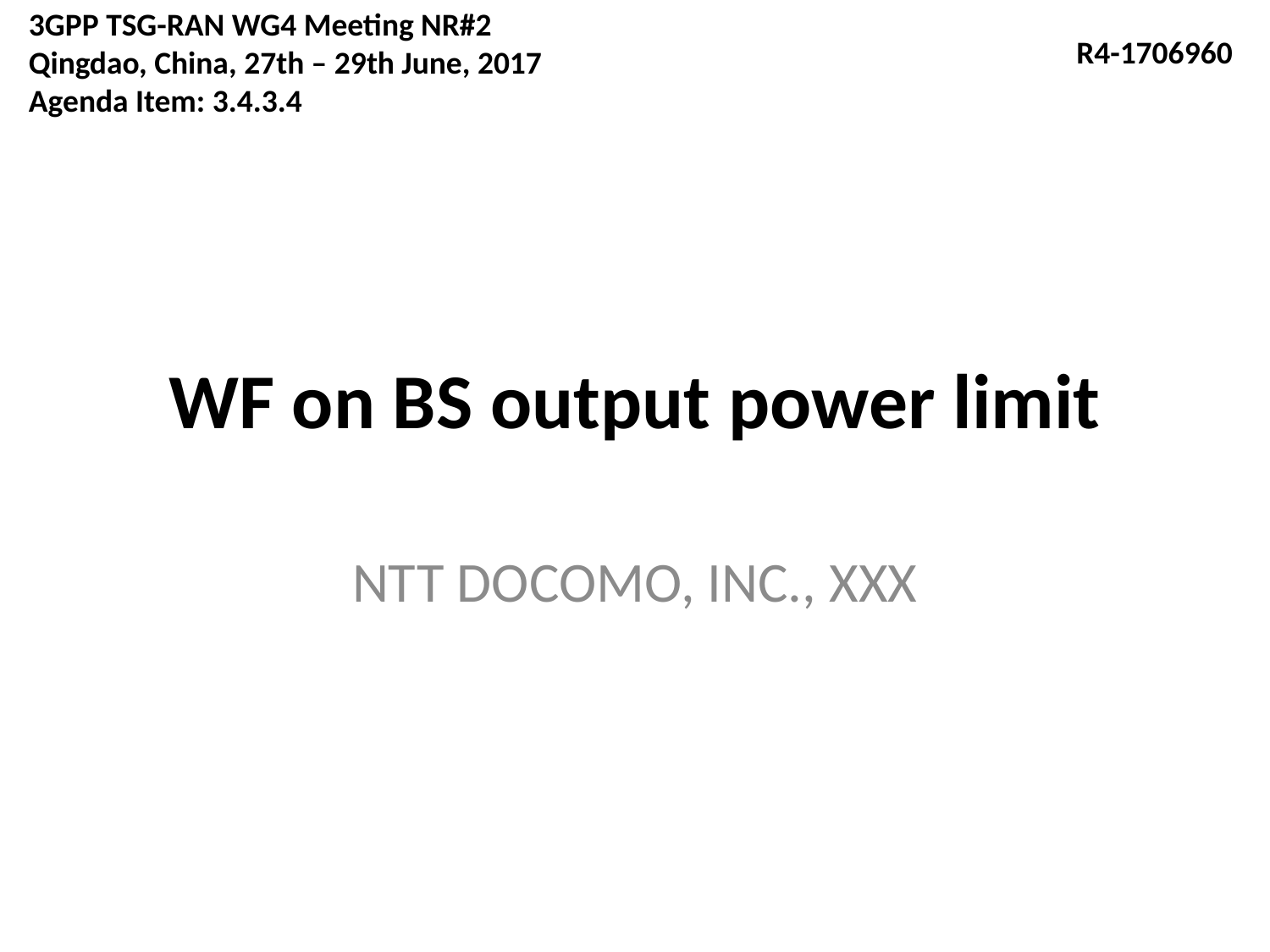

3GPP TSG-RAN WG4 Meeting NR#2
Qingdao, China, 27th – 29th June, 2017
Agenda Item: 3.4.3.4
R4-1706960
# WF on BS output power limit
NTT DOCOMO, INC., XXX